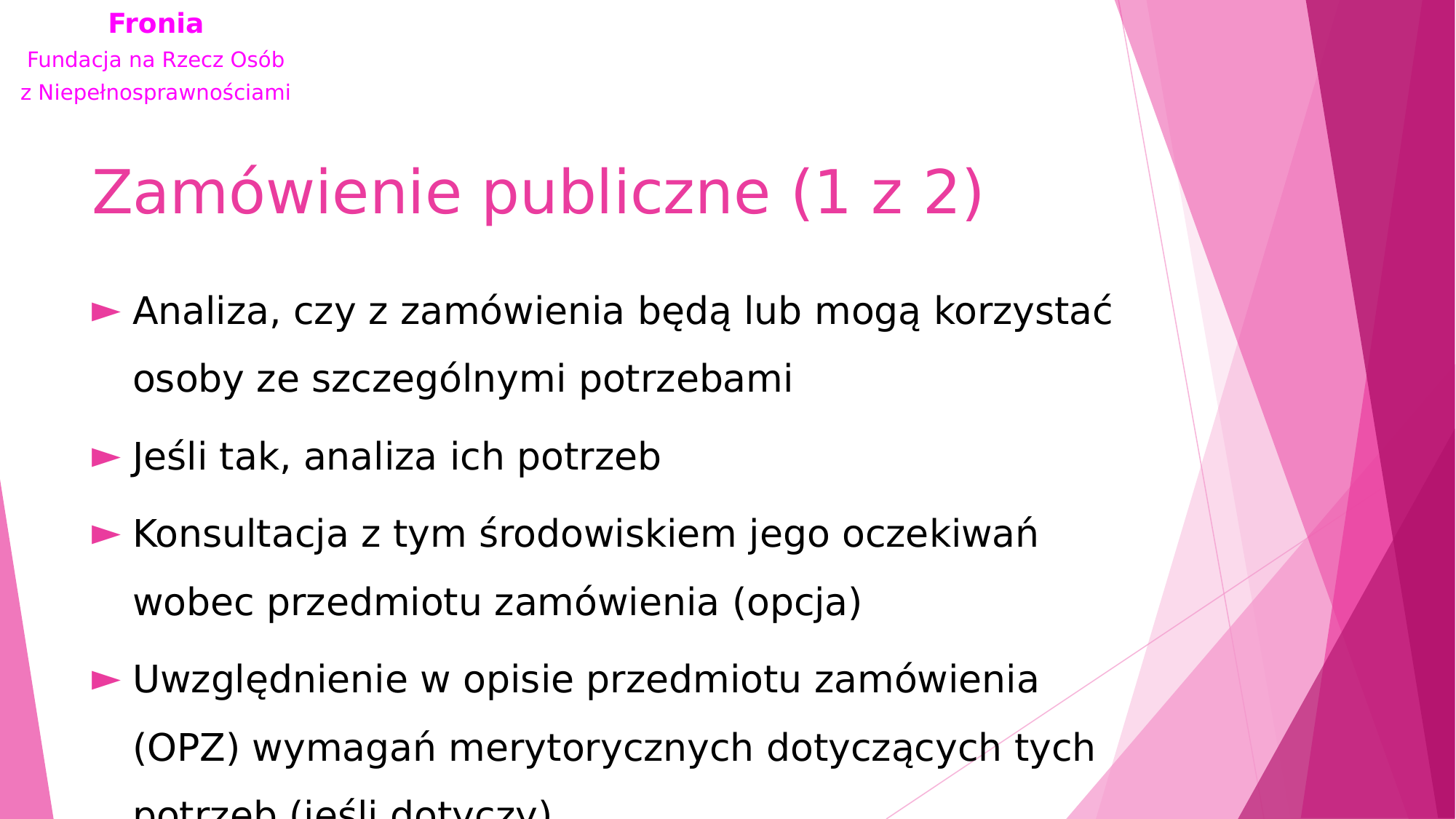

# Zamówienie publiczne (1 z 2)
Analiza, czy z zamówienia będą lub mogą korzystać osoby ze szczególnymi potrzebami
Jeśli tak, analiza ich potrzeb
Konsultacja z tym środowiskiem jego oczekiwań wobec przedmiotu zamówienia (opcja)
Uwzględnienie w opisie przedmiotu zamówienia (OPZ) wymagań merytorycznych dotyczących tych potrzeb (jeśli dotyczy)